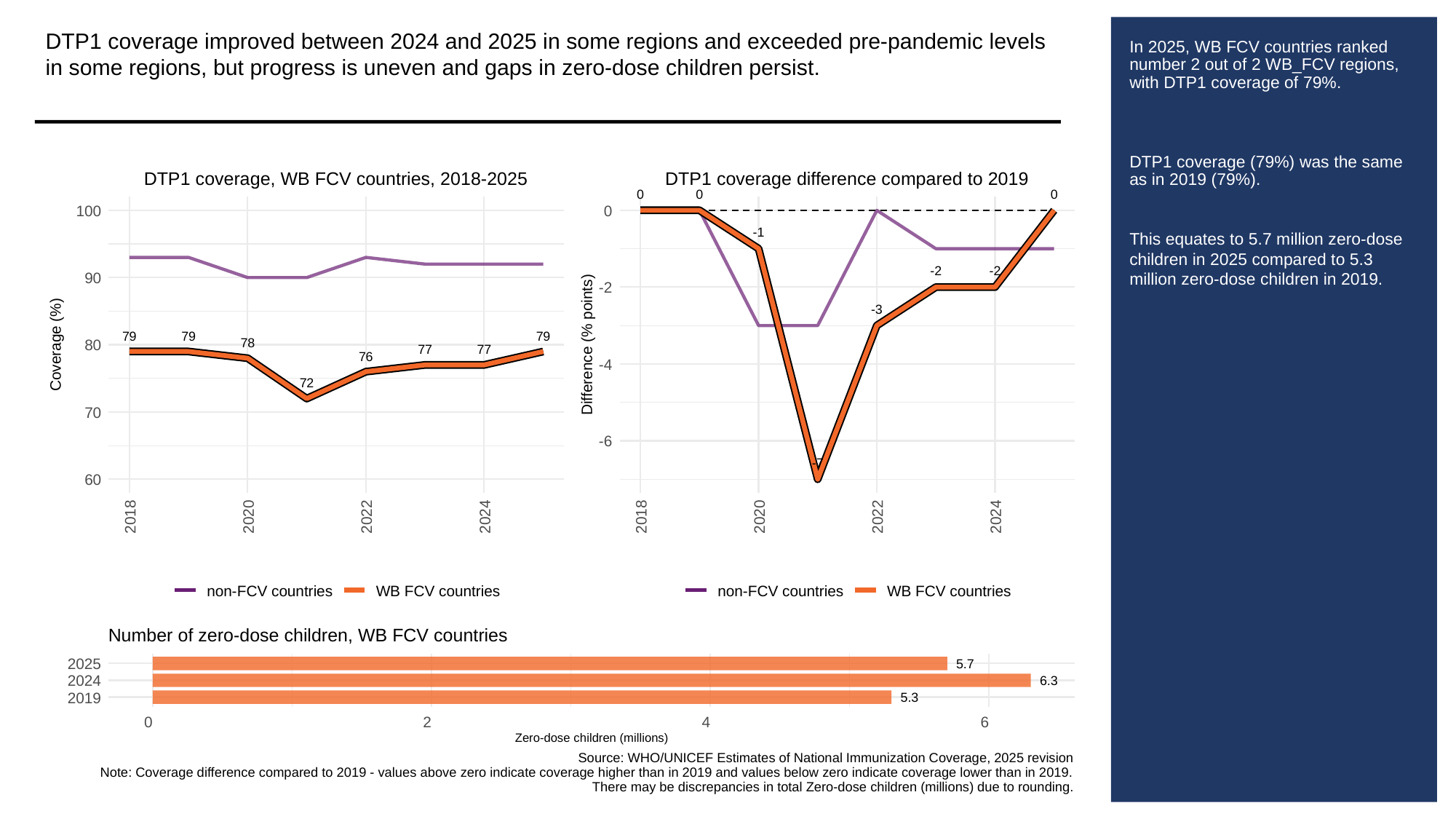

DTP1 coverage improved between 2024 and 2025 in some regions and exceeded pre-pandemic levels in some regions, but progress is uneven and gaps in zero-dose children persist.
# In 2025, WB FCV countries ranked number 2 out of 2 WB_FCV regions, with DTP1 coverage of 79%.

DTP1 coverage (79%) was the same as in 2019 (79%).

This equates to 5.7 million zero-dose children in 2025 compared to 5.3 million zero-dose children in 2019.

DTP1 coverage, WB FCV countries, 2018-2025
DTP1 coverage difference compared to 2019
0
0
0

100
0

-1

-2
-2
90

-2

-3

79
79
79
78
Coverage (%)
80
Difference (% points)
77
77

76

-4

72

70

-6

-7
60

2018
2020
2022
2024
2018
2020
2022
2024
non-FCV countries
WB FCV countries
non-FCV countries
WB FCV countries

Number of zero-dose children, WB FCV countries

2025
5.7

2024
6.3

2019
5.3

0
2
4
6
Zero-dose children (millions)
Source: WHO/UNICEF Estimates of National Immunization Coverage, 2025 revision
Note: Coverage difference compared to 2019 - values above zero indicate coverage higher than in 2019 and values below zero indicate coverage lower than in 2019.
There may be discrepancies in total Zero-dose children (millions) due to rounding.